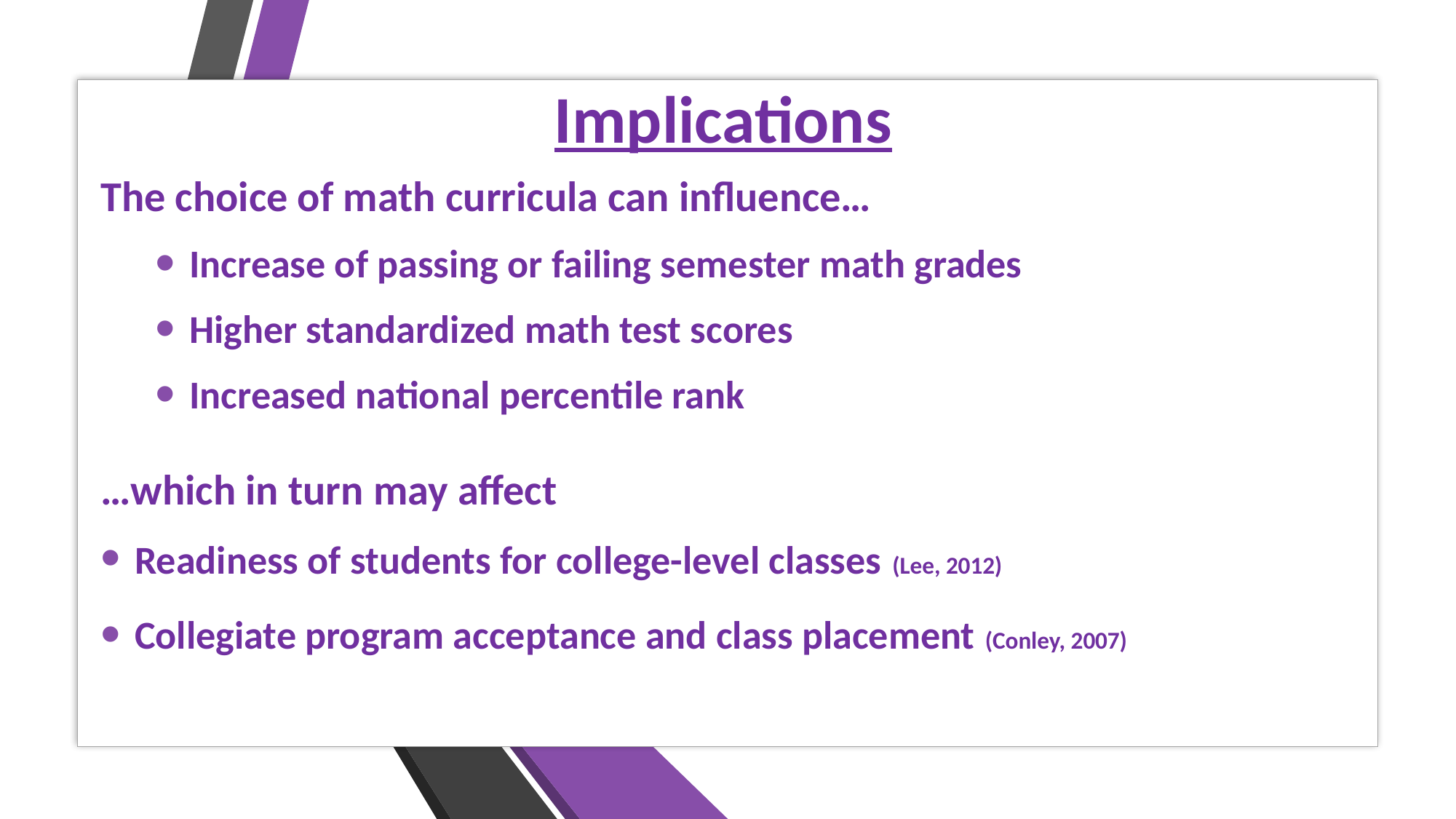

# Implications

The choice of math curricula can influence…
Increase of passing or failing semester math grades
Higher standardized math test scores
Increased national percentile rank
…which in turn may affect
Readiness of students for college-level classes (Lee, 2012)
Collegiate program acceptance and class placement (Conley, 2007)